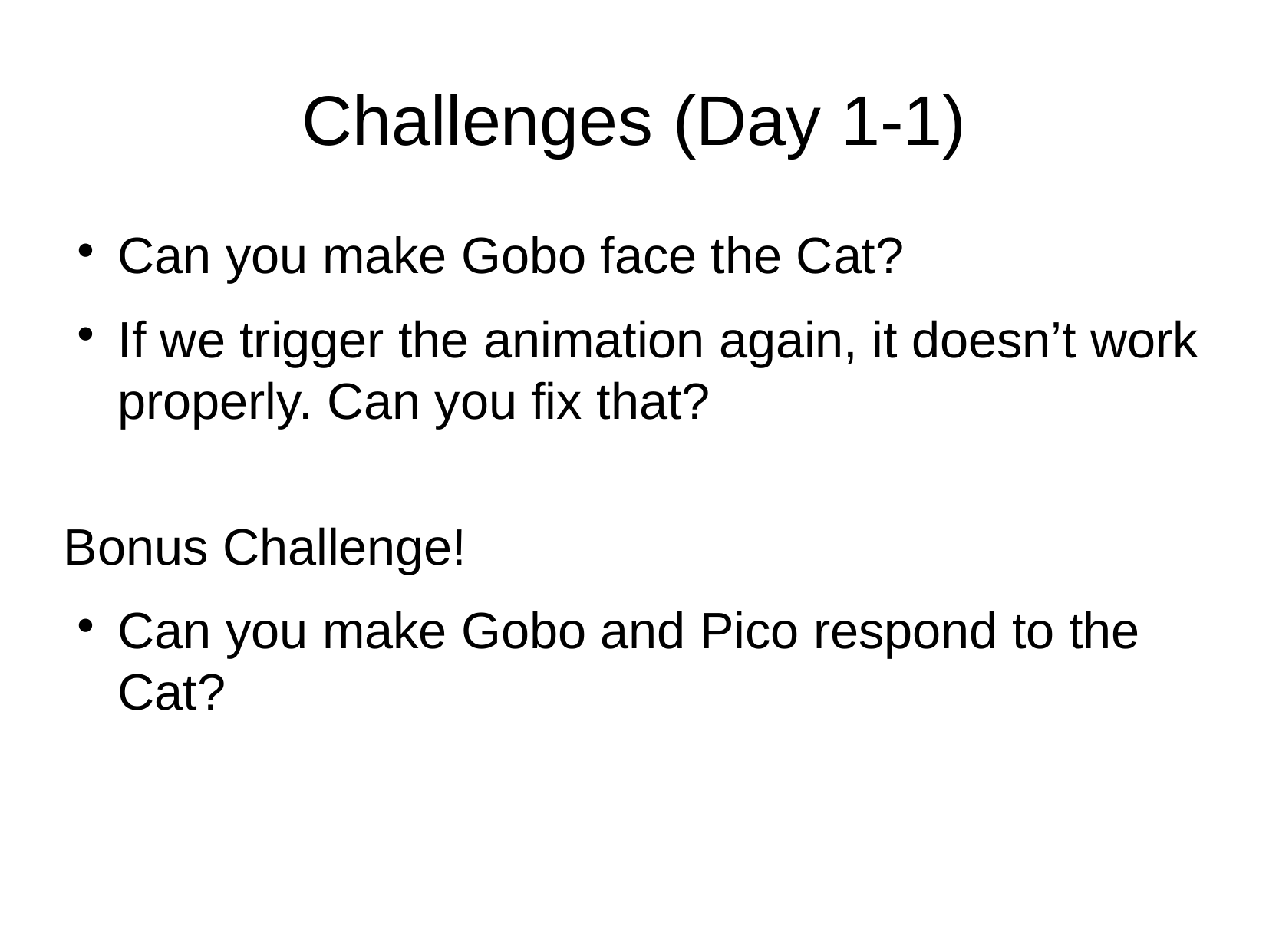

Challenges (Day 1-1)
Can you make Gobo face the Cat?
If we trigger the animation again, it doesn’t work properly. Can you fix that?

Bonus Challenge!
Can you make Gobo and Pico respond to the Cat?